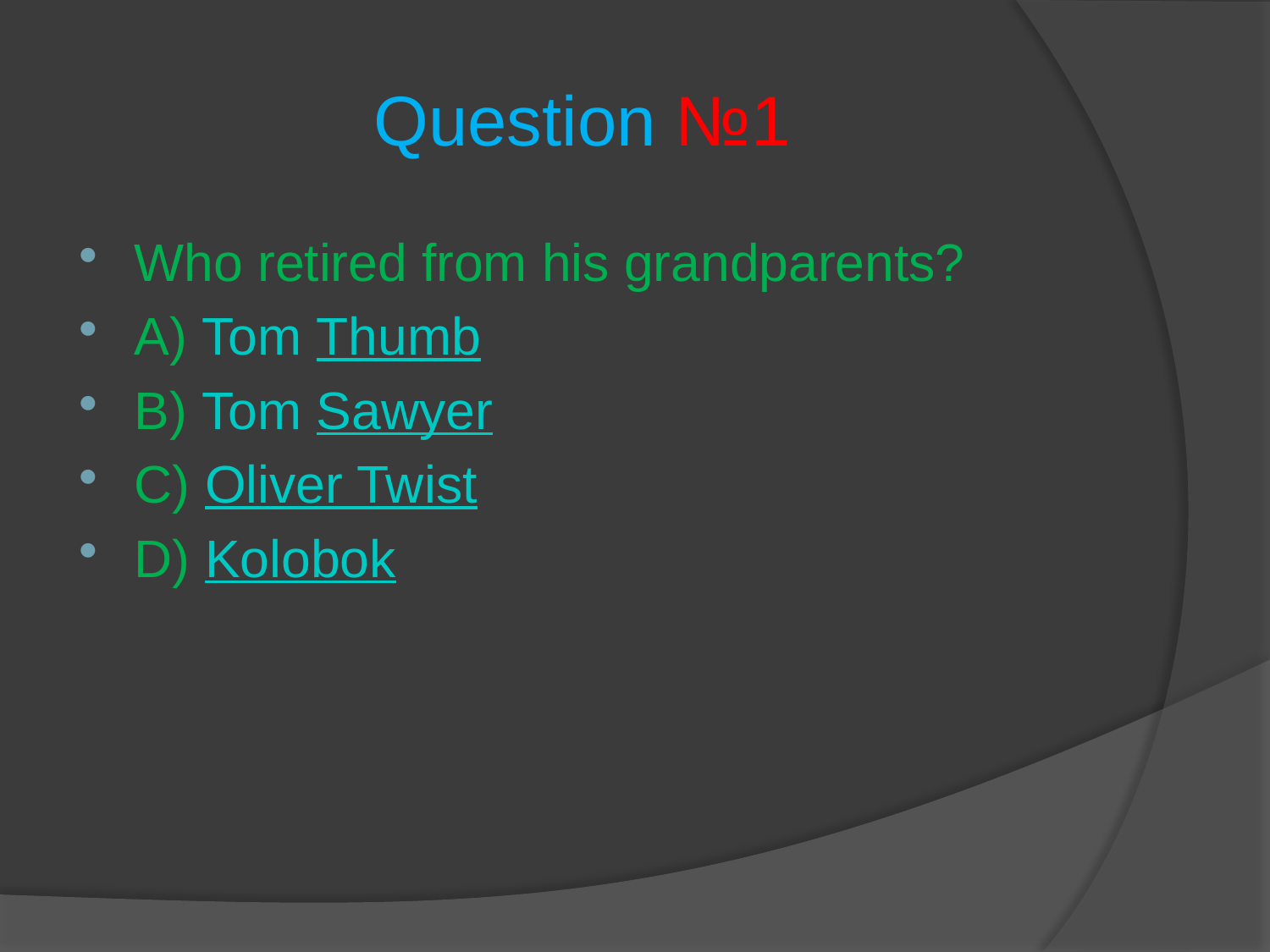

# Question №1
Who retired from his grandparents?
A) Tom Thumb
B) Tom Sawyer
C) Oliver Twist
D) Kolobok